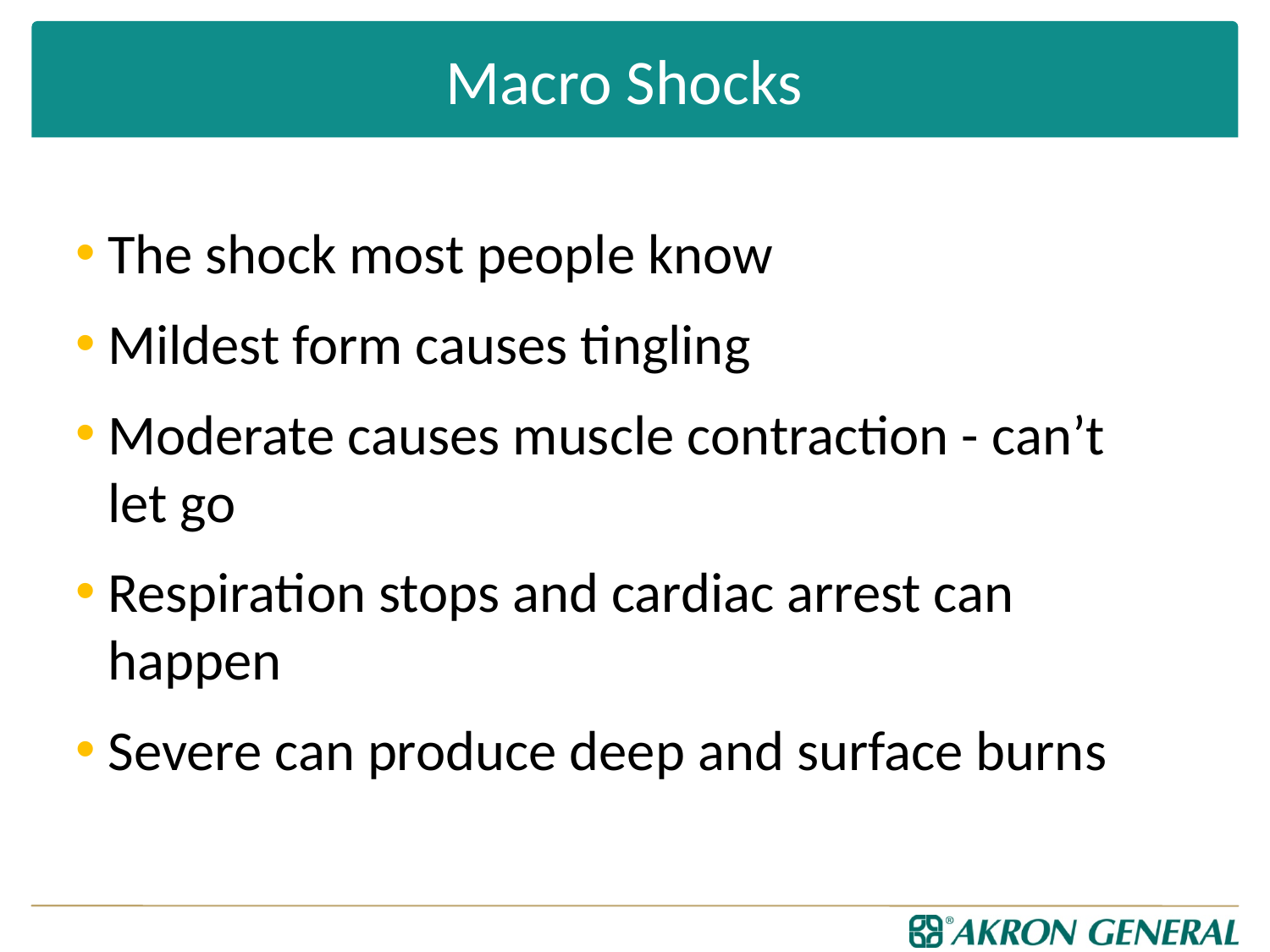

# Macro Shocks
The shock most people know
Mildest form causes tingling
Moderate causes muscle contraction - can’t let go
Respiration stops and cardiac arrest can happen
Severe can produce deep and surface burns